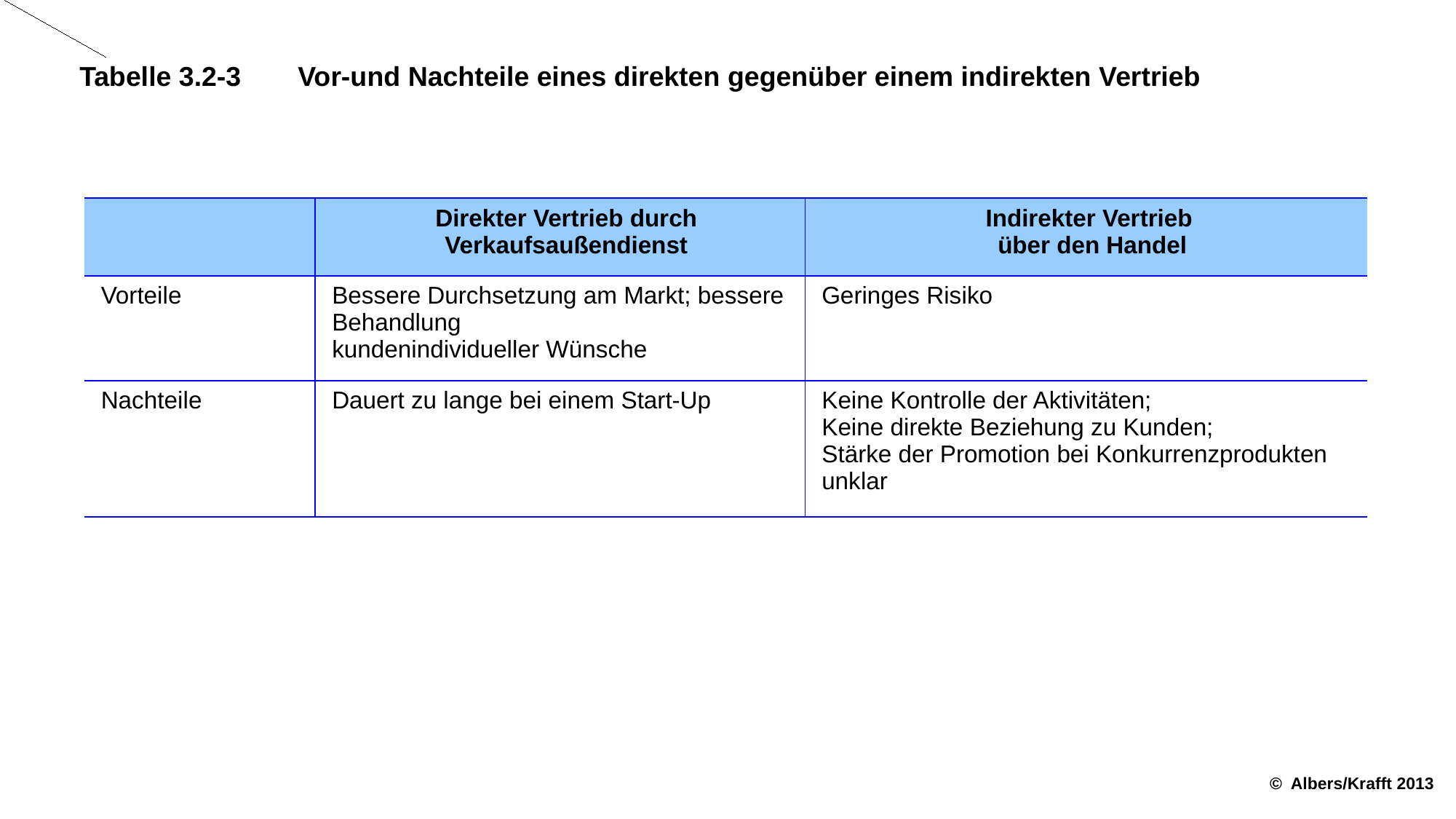

Tabelle 3.2-3	Vor-und Nachteile eines direkten gegenüber einem indirekten Vertrieb
|  | Direkter Vertrieb durch Verkaufsaußendienst | Indirekter Vertrieb über den Handel |
| --- | --- | --- |
| Vorteile | Bessere Durchsetzung am Markt; bessere Behandlung kundenindividueller Wünsche | Geringes Risiko |
| Nachteile | Dauert zu lange bei einem Start-Up | Keine Kontrolle der Aktivitäten; Keine direkte Beziehung zu Kunden; Stärke der Promotion bei Konkurrenzprodukten unklar |
©  Albers/Krafft 2013